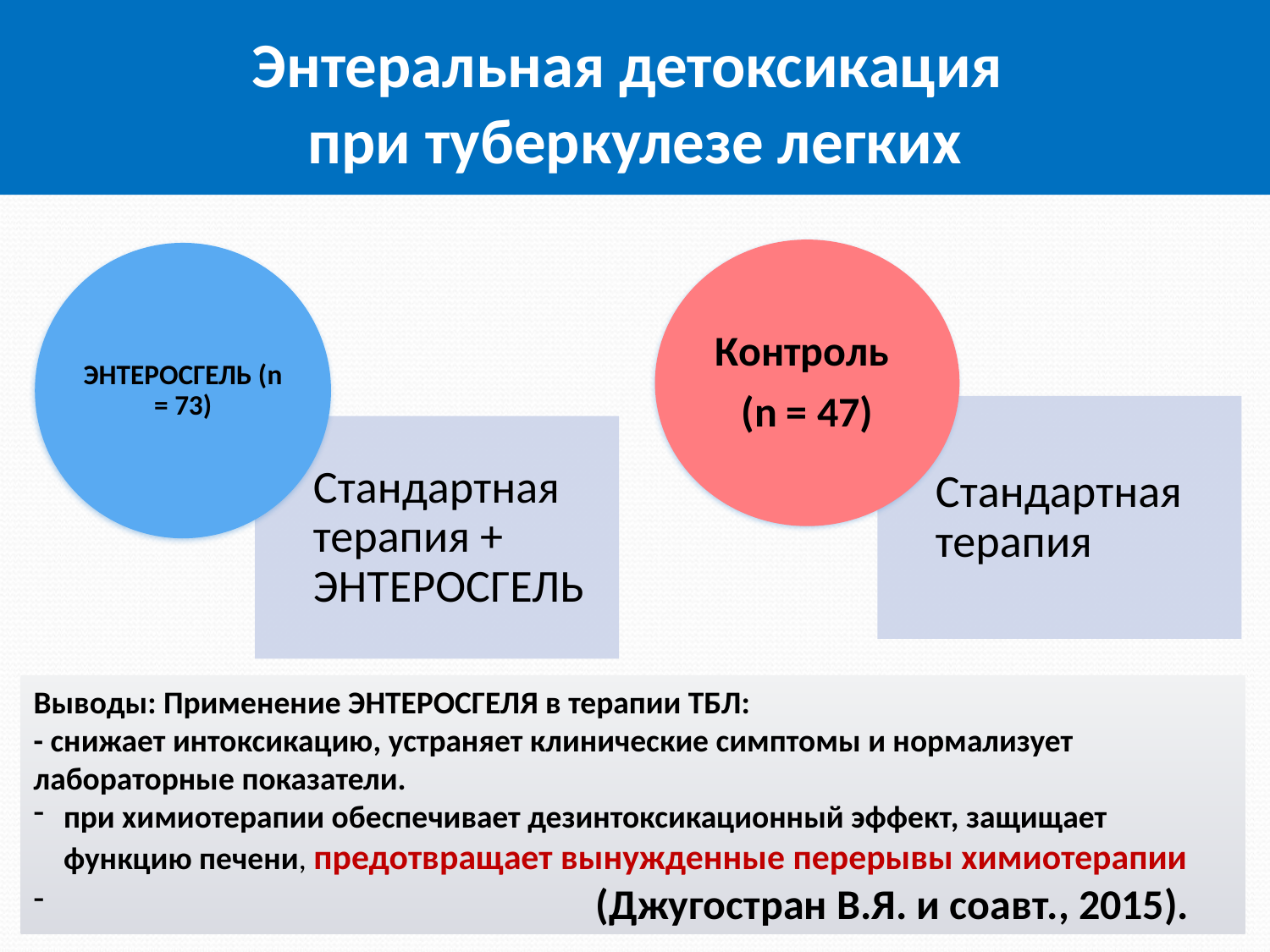

# Энтеральная детоксикация при туберкулезе легких
Стандартная терапия + ЭНТЕРОСГЕЛЬ
ЭНТЕРОСГЕЛЬ (n = 73)
Стандартная терапия
Контроль
(n = 47)
Выводы: Применение ЭНТЕРОСГЕЛЯ в терапии ТБЛ:
- снижает интоксикацию, устраняет клинические симптомы и нормализует лабораторные показатели.
при химиотерапии обеспечивает дезинтоксикационный эффект, защищает функцию печени, предотвращает вынужденные перерывы химиотерапии
                                                                          (Джугостран В.Я. и соавт., 2015).